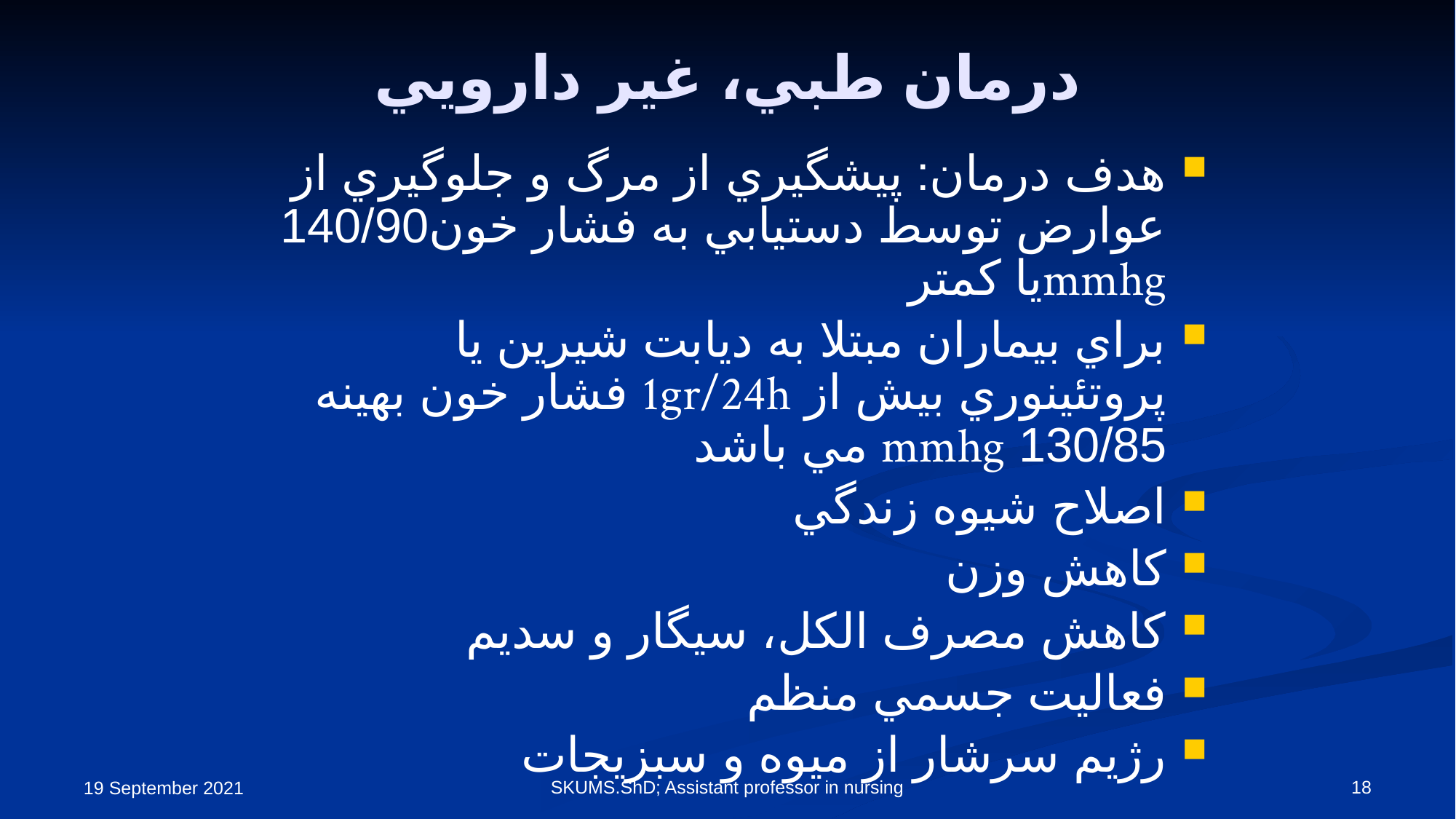

# درمان طبي، غير دارويي
هدف درمان: پيشگيري از مرگ و جلوگيري از عوارض توسط دستيابي به فشار خون140/90 mmhgيا كمتر
براي بيماران مبتلا به ديابت شيرين يا پروتئينوري بيش از 1gr/24h فشار خون بهينه 130/85 mmhg مي باشد
اصلاح شيوه زندگي
كاهش وزن
كاهش مصرف الكل، سيگار و سديم
فعاليت جسمي منظم
رژيم سرشار از ميوه و سبزيجات
SKUMS.ShD; Assistant professor in nursing
18
19 September 2021